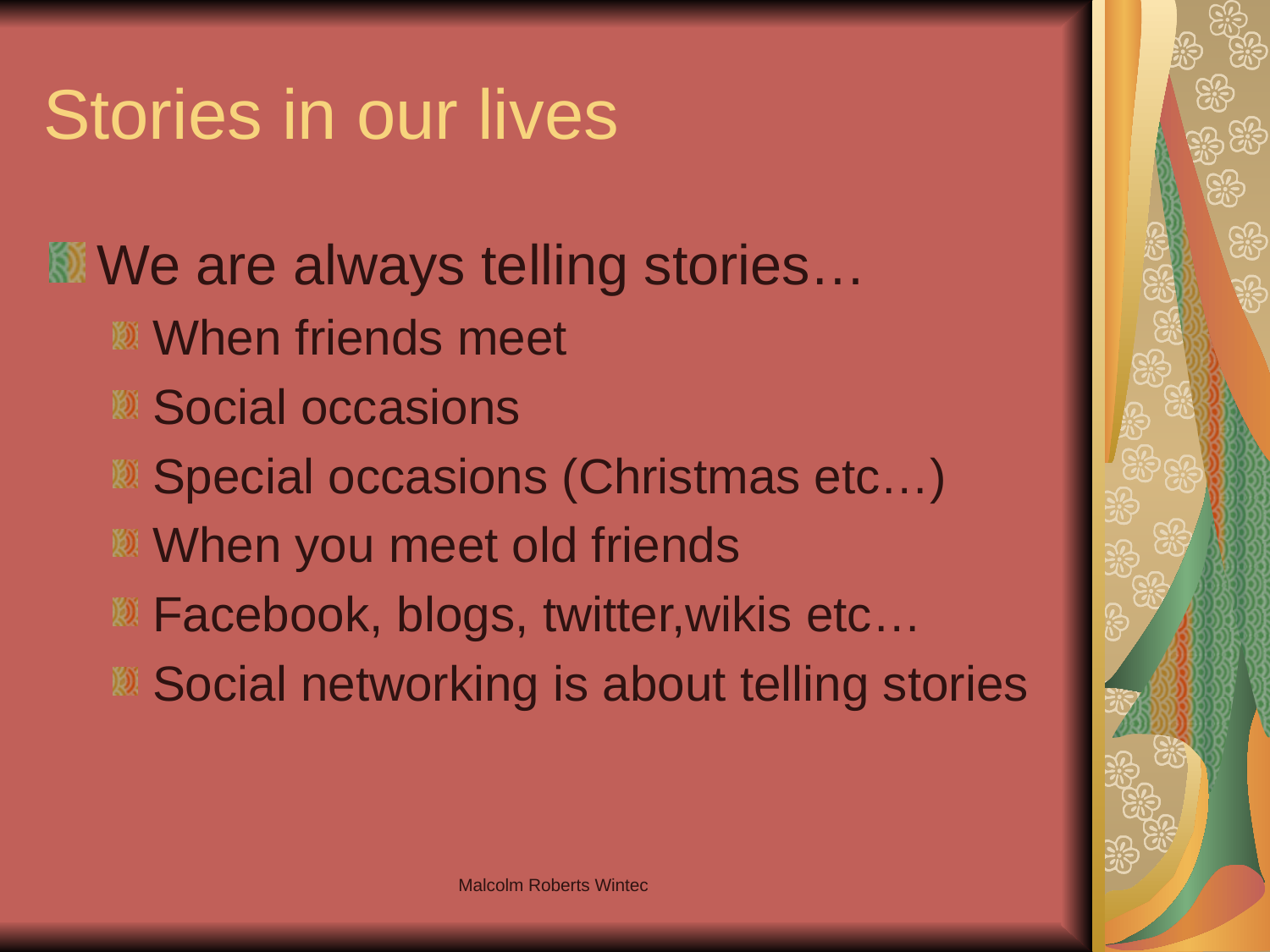

# Stories in our lives
We are always telling stories…
When friends meet
Social occasions
Special occasions (Christmas etc…)
When you meet old friends
Facebook, blogs, twitter,wikis etc…
Social networking is about telling stories
Malcolm Roberts Wintec